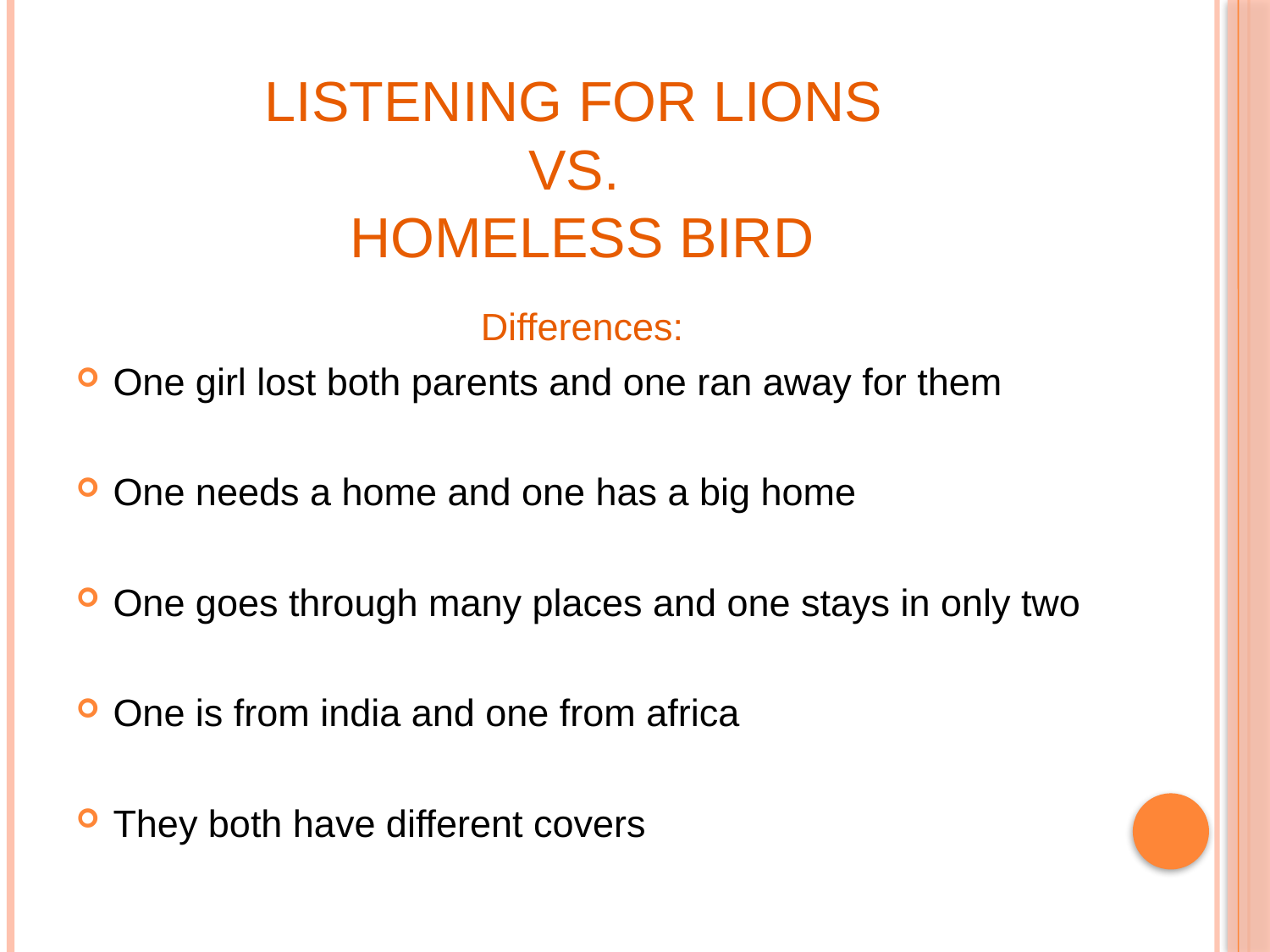

# Listening for Lions VS. Homeless bird
Differences:
One girl lost both parents and one ran away for them

One needs a home and one has a big home

One goes through many places and one stays in only two

One is from india and one from africa

They both have different covers